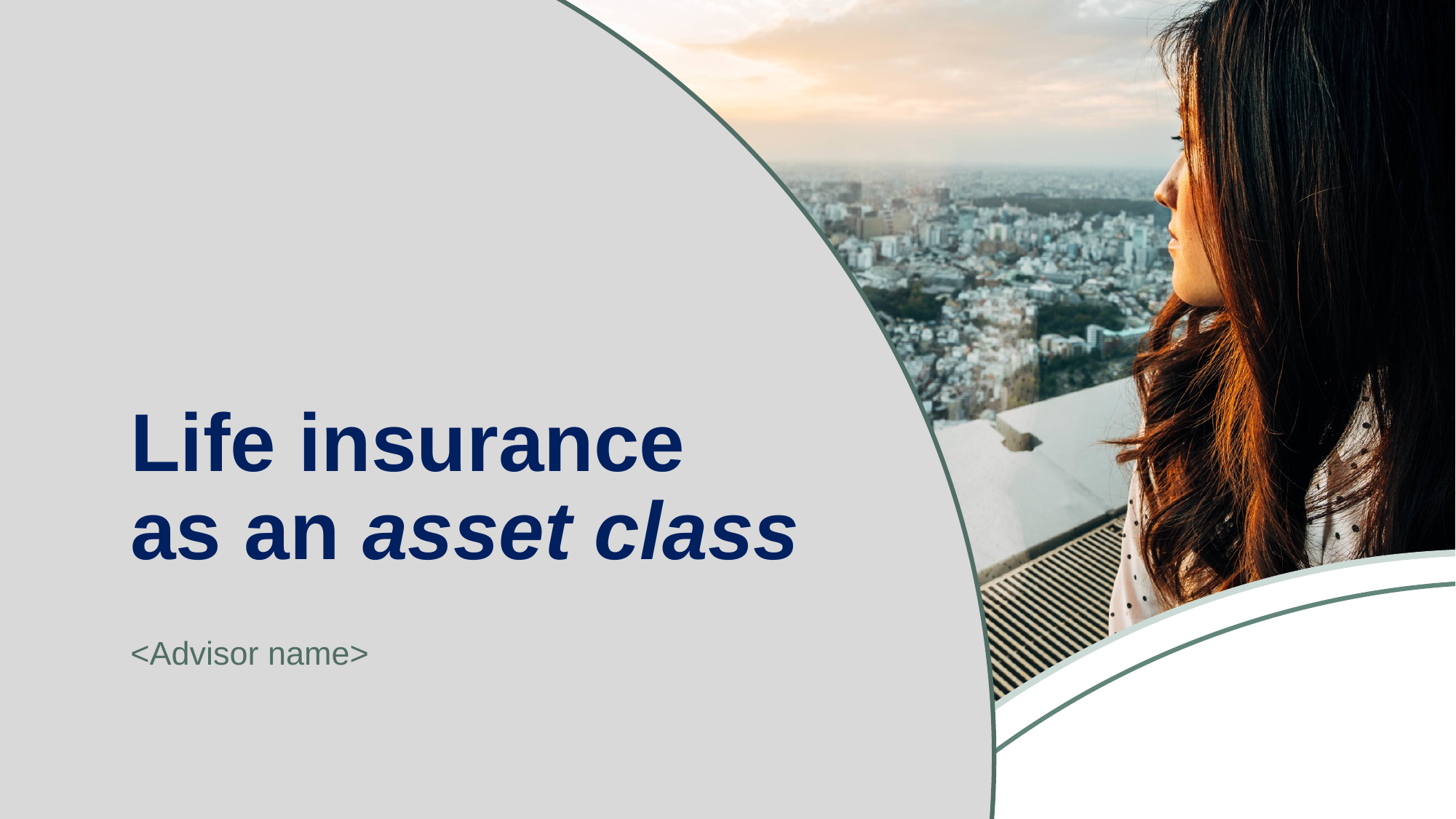

# Life insurance as an asset class

<Advisor name>